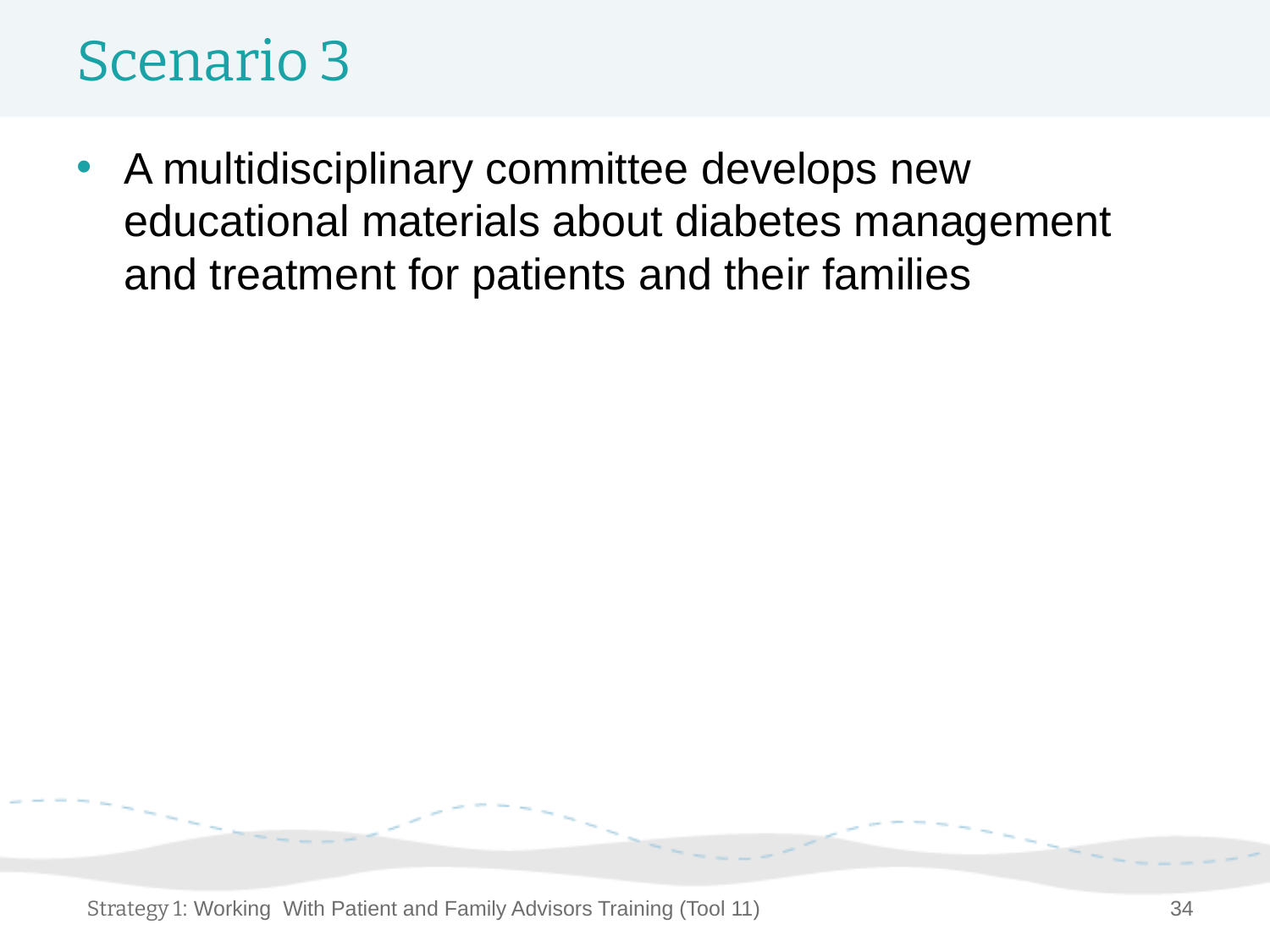

# Scenario 3
A multidisciplinary committee develops new educational materials about diabetes management and treatment for patients and their families
Strategy 1: Working  With Patient and Family Advisors Training (Tool 11)
34